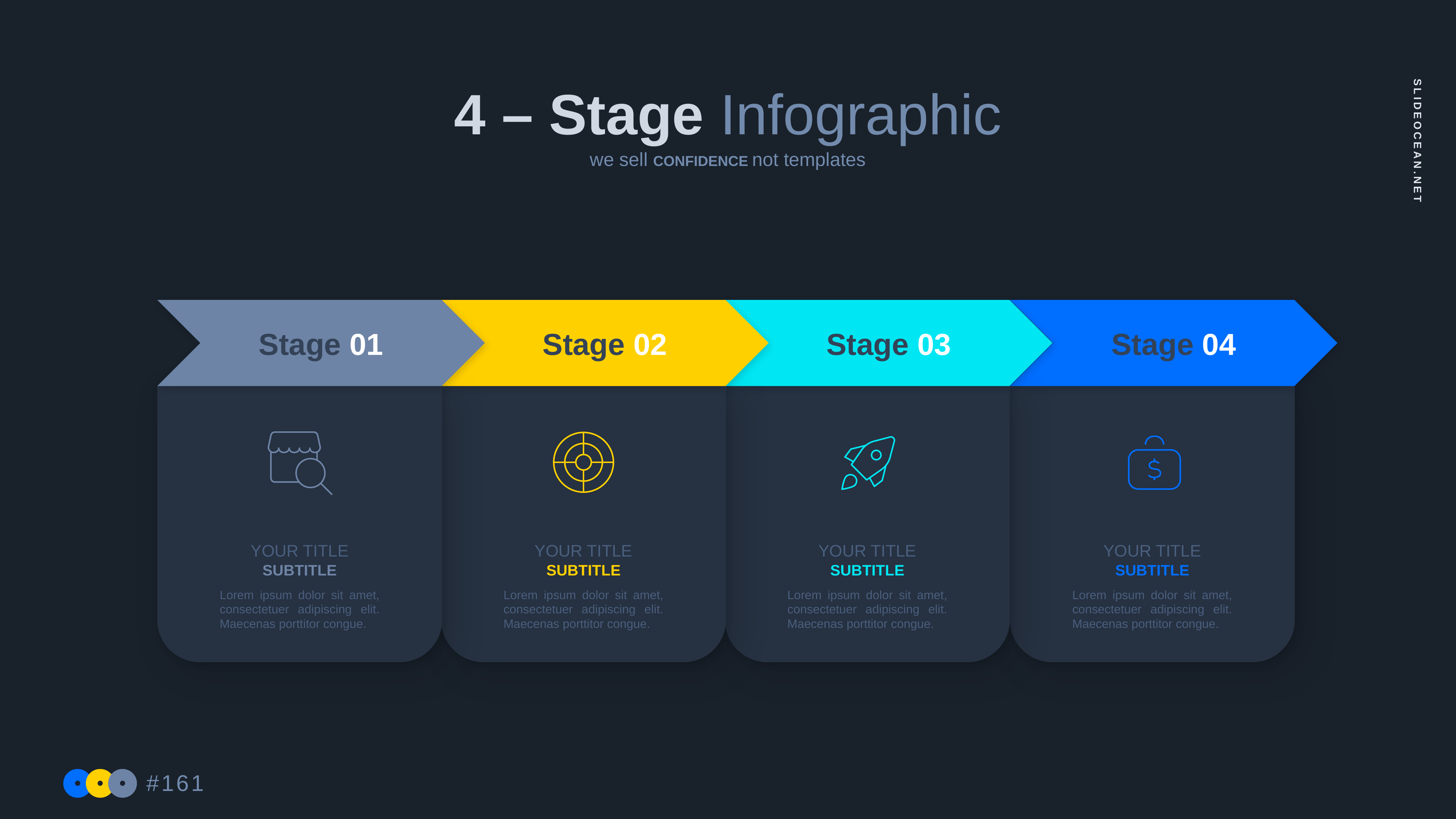

4 – Stage Infographic
we sell CONFIDENCE not templates
Stage 01
Stage 02
Stage 03
Stage 04

YOUR TITLE
SUBTITLE
Lorem ipsum dolor sit amet, consectetuer adipiscing elit. Maecenas porttitor congue.
YOUR TITLE
SUBTITLE
Lorem ipsum dolor sit amet, consectetuer adipiscing elit. Maecenas porttitor congue.
YOUR TITLE
SUBTITLE
Lorem ipsum dolor sit amet, consectetuer adipiscing elit. Maecenas porttitor congue.
YOUR TITLE
SUBTITLE
Lorem ipsum dolor sit amet, consectetuer adipiscing elit. Maecenas porttitor congue.
#161